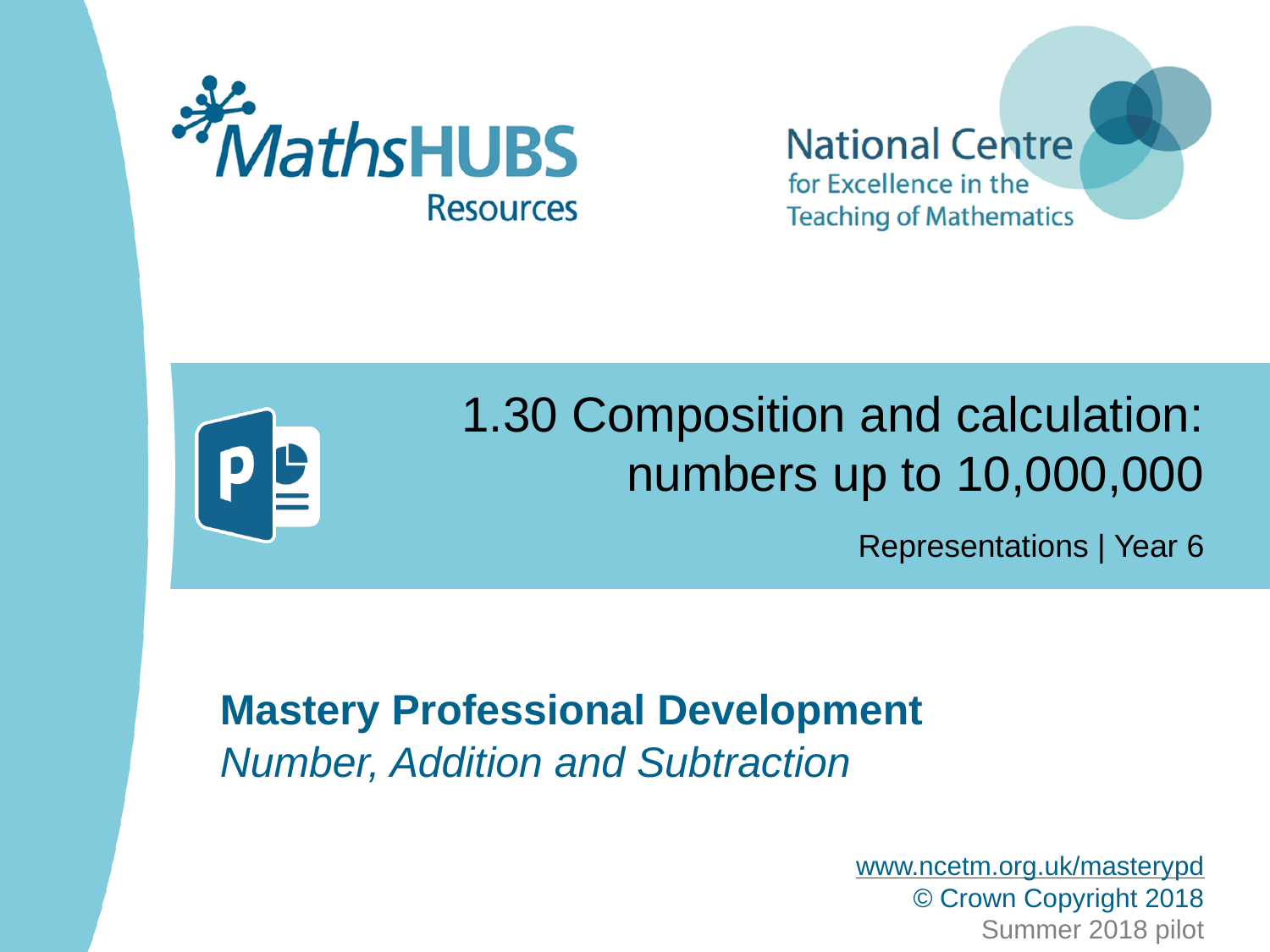

# 1.30 Composition and calculation: numbers up to 10,000,000
Representations | Year 6
Number, Addition and Subtraction